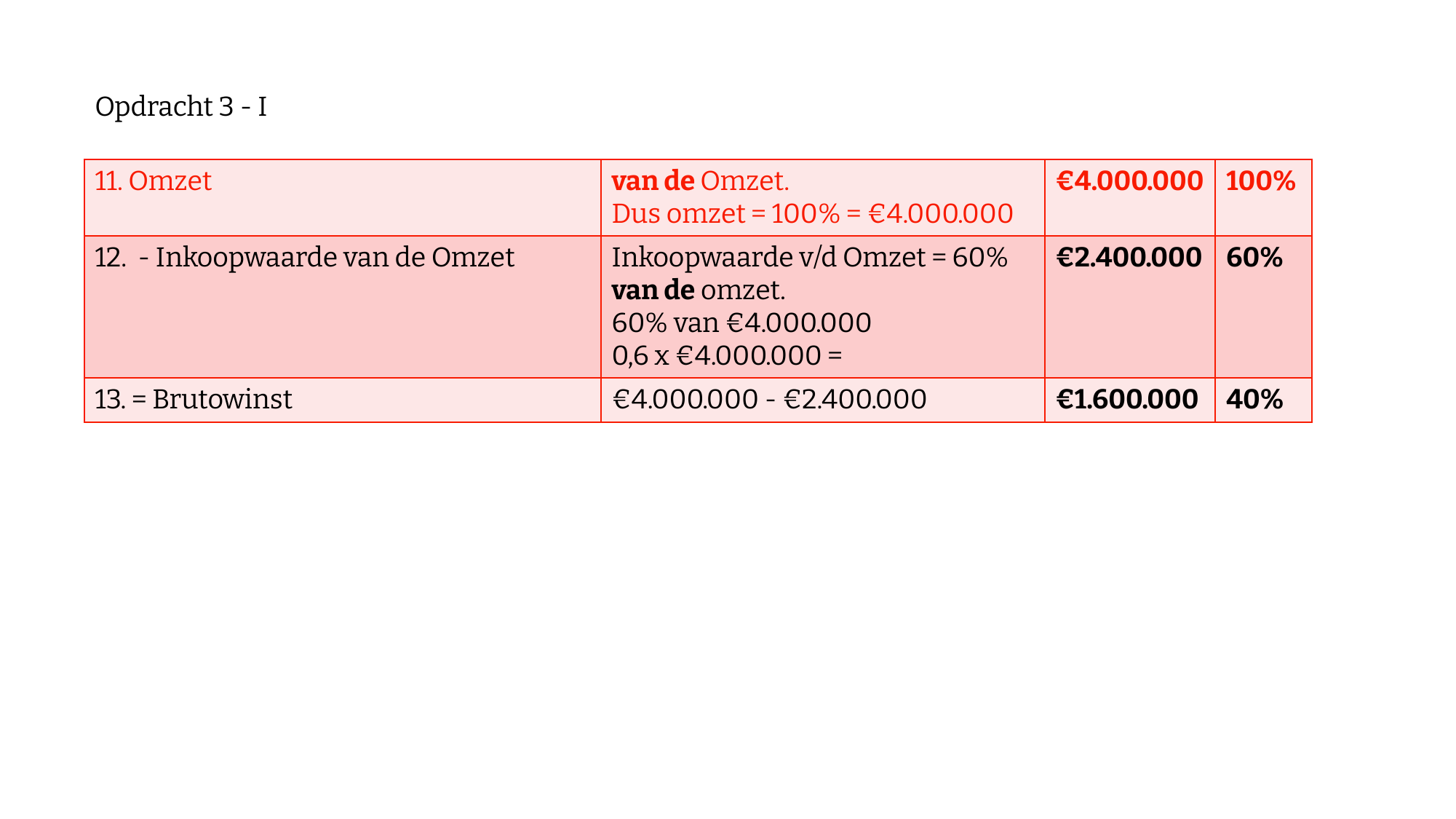

Opdracht 3 - I
| 11. Omzet | van de Omzet. Dus omzet = 100% = €4.000.000 | €4.000.000 | 100% |
| --- | --- | --- | --- |
| 12. - Inkoopwaarde van de Omzet | Inkoopwaarde v/d Omzet = 60% van de omzet. 60% van €4.000.000 0,6 x €4.000.000 = | €2.400.000 | 60% |
| 13. = Brutowinst | €4.000.000 - €2.400.000 | €1.600.000 | 40% |